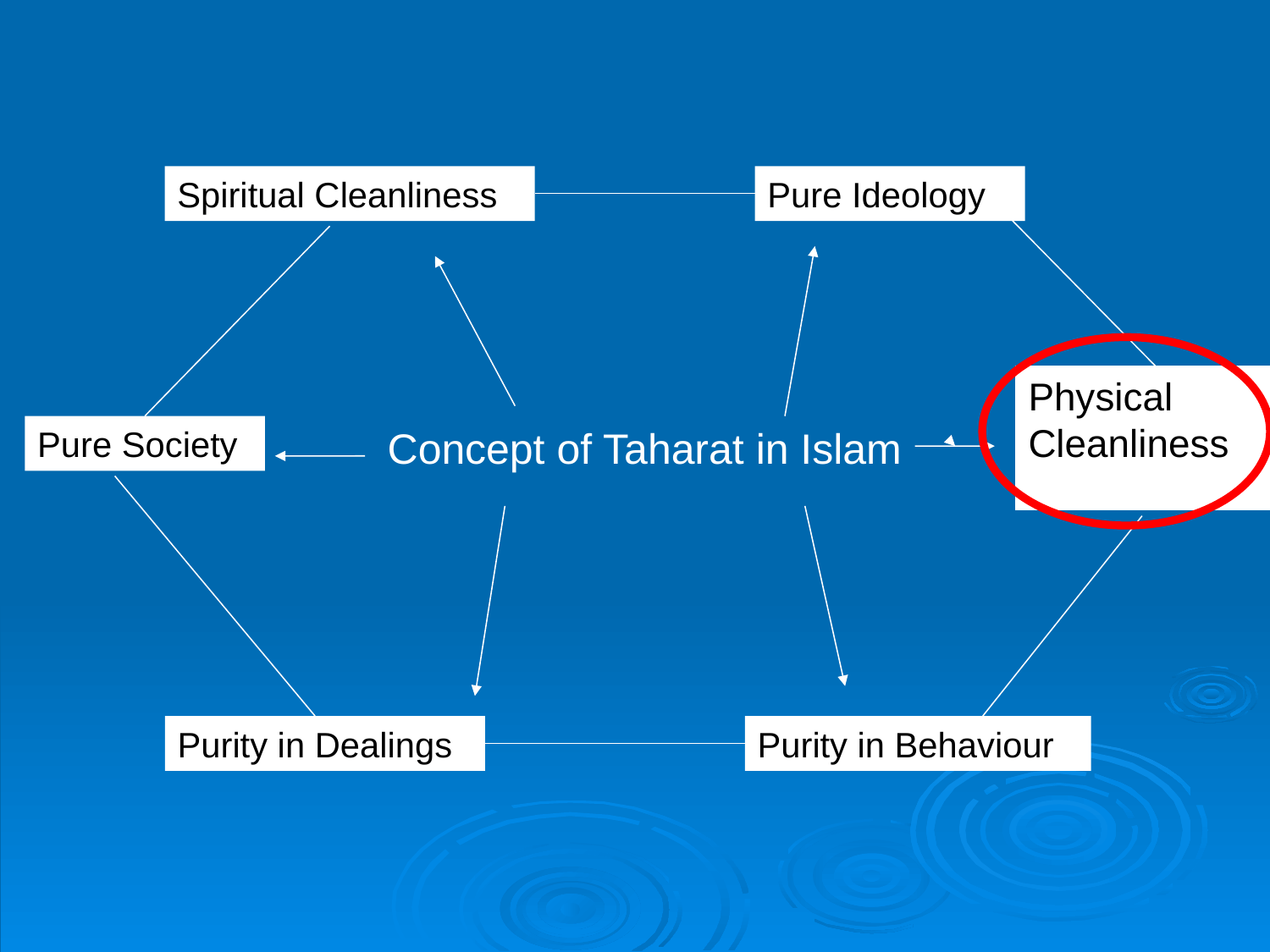

Spiritual Cleanliness
Pure Ideology

Physical
Cleanliness

Pure Society
Concept of Taharat in Islam

Purity in Dealings
Purity in Behaviour